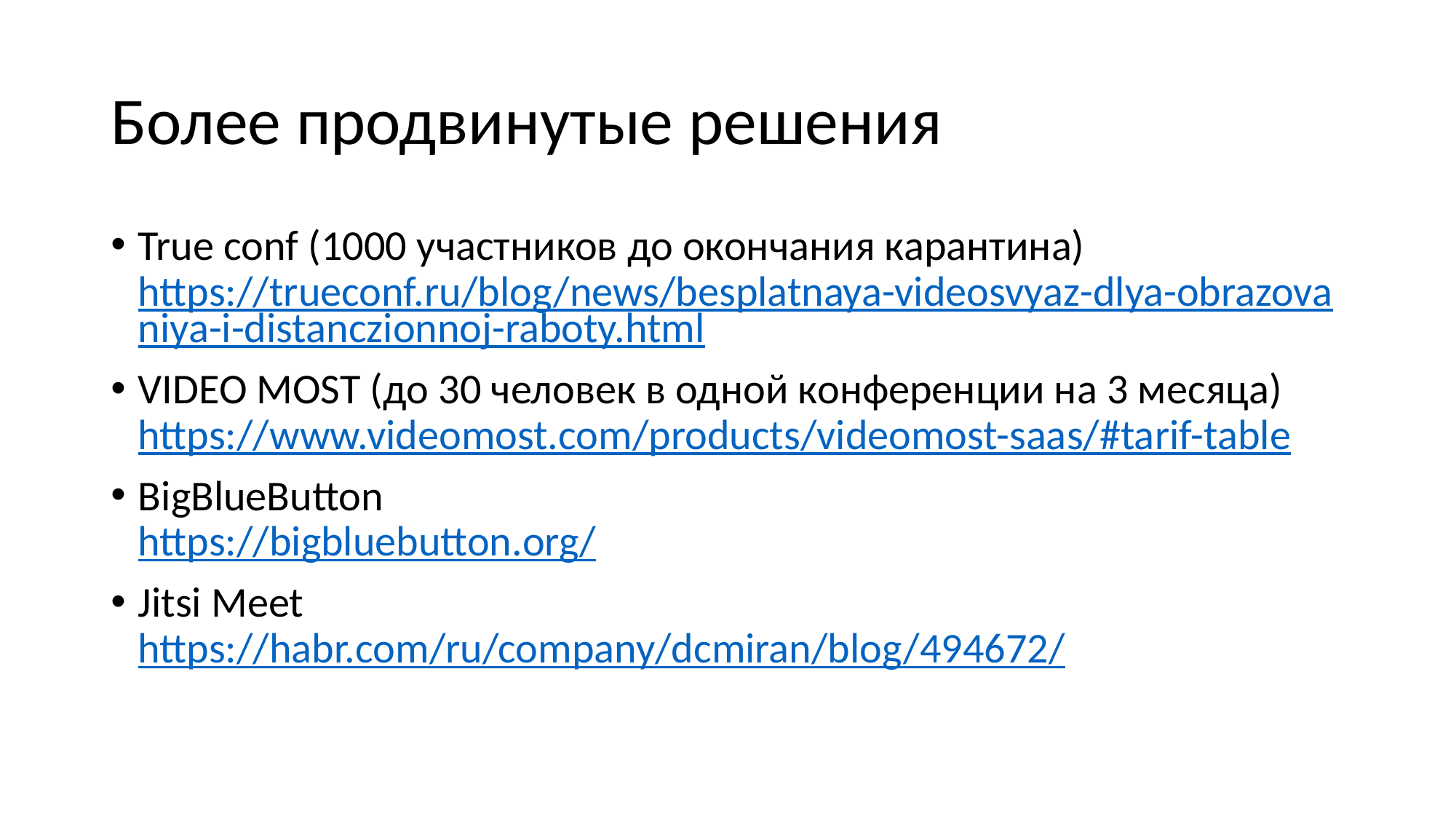

# Более продвинутые решения
True conf (1000 участников до окончания карантина)
https://trueconf.ru/blog/news/besplatnaya-videosvyaz-dlya-obrazovaniya-i-distanczionnoj-raboty.html
VIDEO MOST (до 30 человек в одной конференции на 3 месяца)
https://www.videomost.com/products/videomost-saas/#tarif-table
BigBlueButton
https://bigbluebutton.org/
Jitsi Meet
https://habr.com/ru/company/dcmiran/blog/494672/